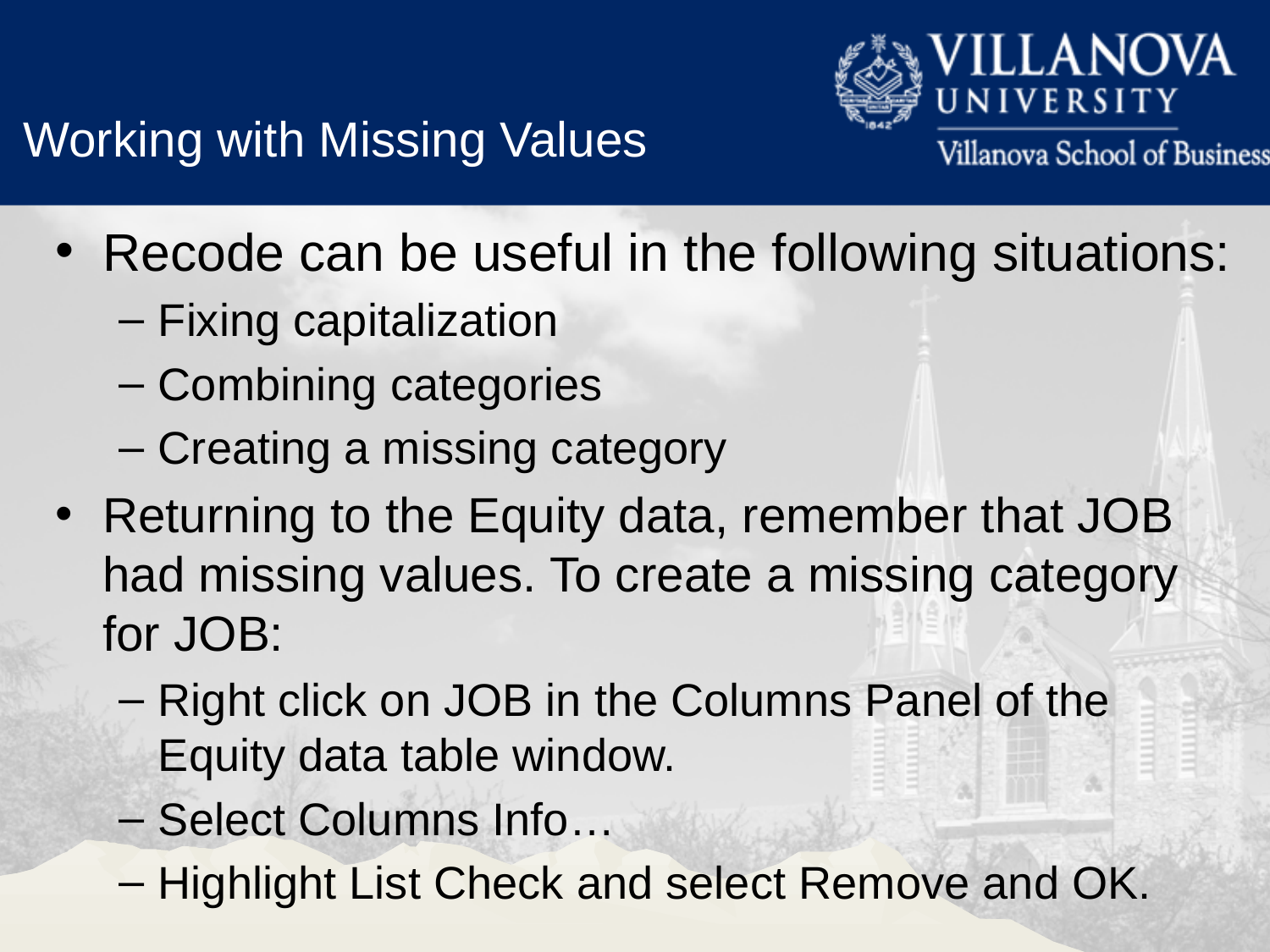

Working with Missing Values
Recode can be useful in the following situations:
Fixing capitalization
Combining categories
Creating a missing category
Returning to the Equity data, remember that JOB had missing values. To create a missing category for JOB:
Right click on JOB in the Columns Panel of the Equity data table window.
Select Columns Info…
Highlight List Check and select Remove and OK.